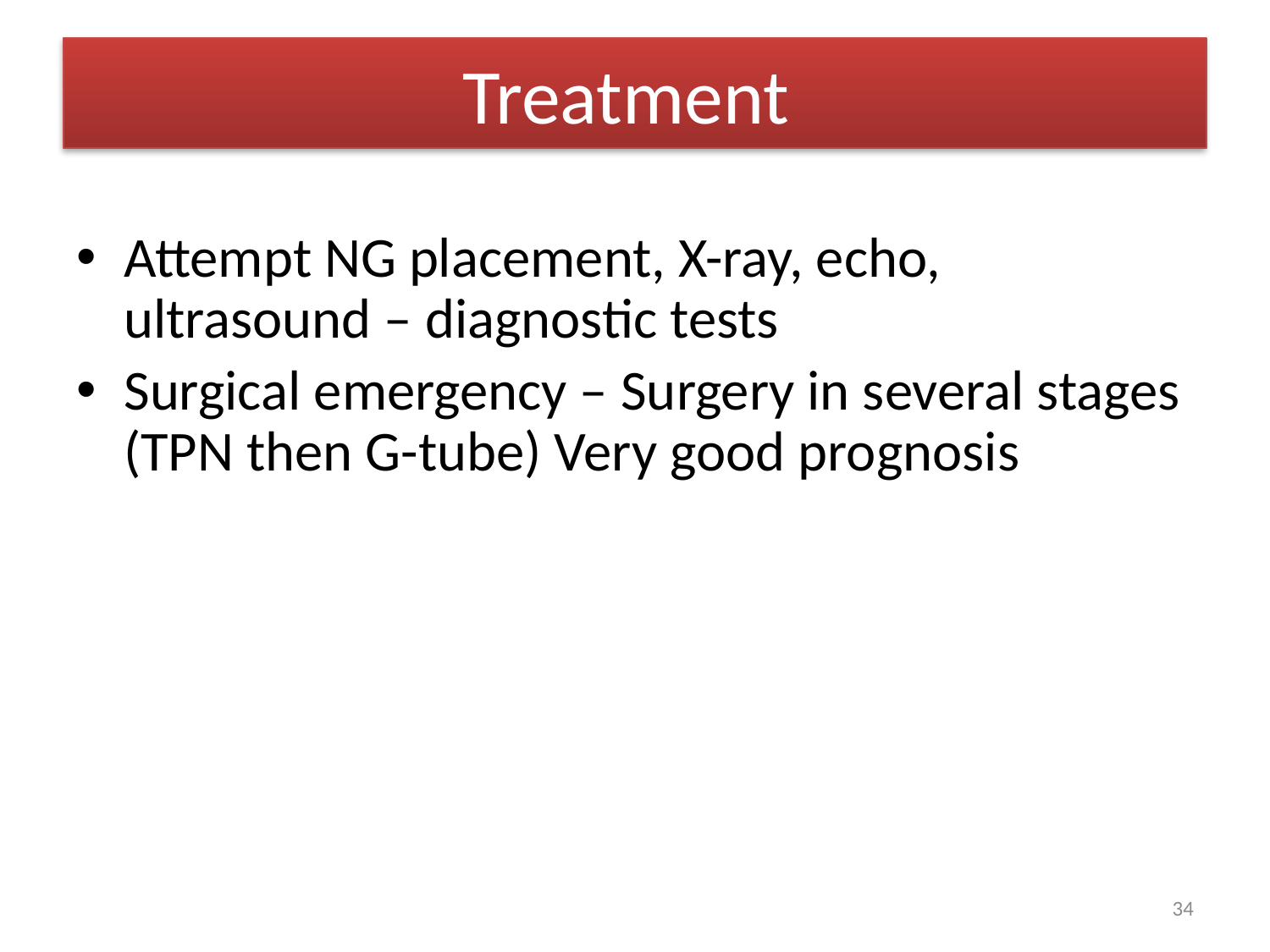

# Treatment
Attempt NG placement, X-ray, echo, ultrasound – diagnostic tests
Surgical emergency – Surgery in several stages (TPN then G-tube) Very good prognosis

34